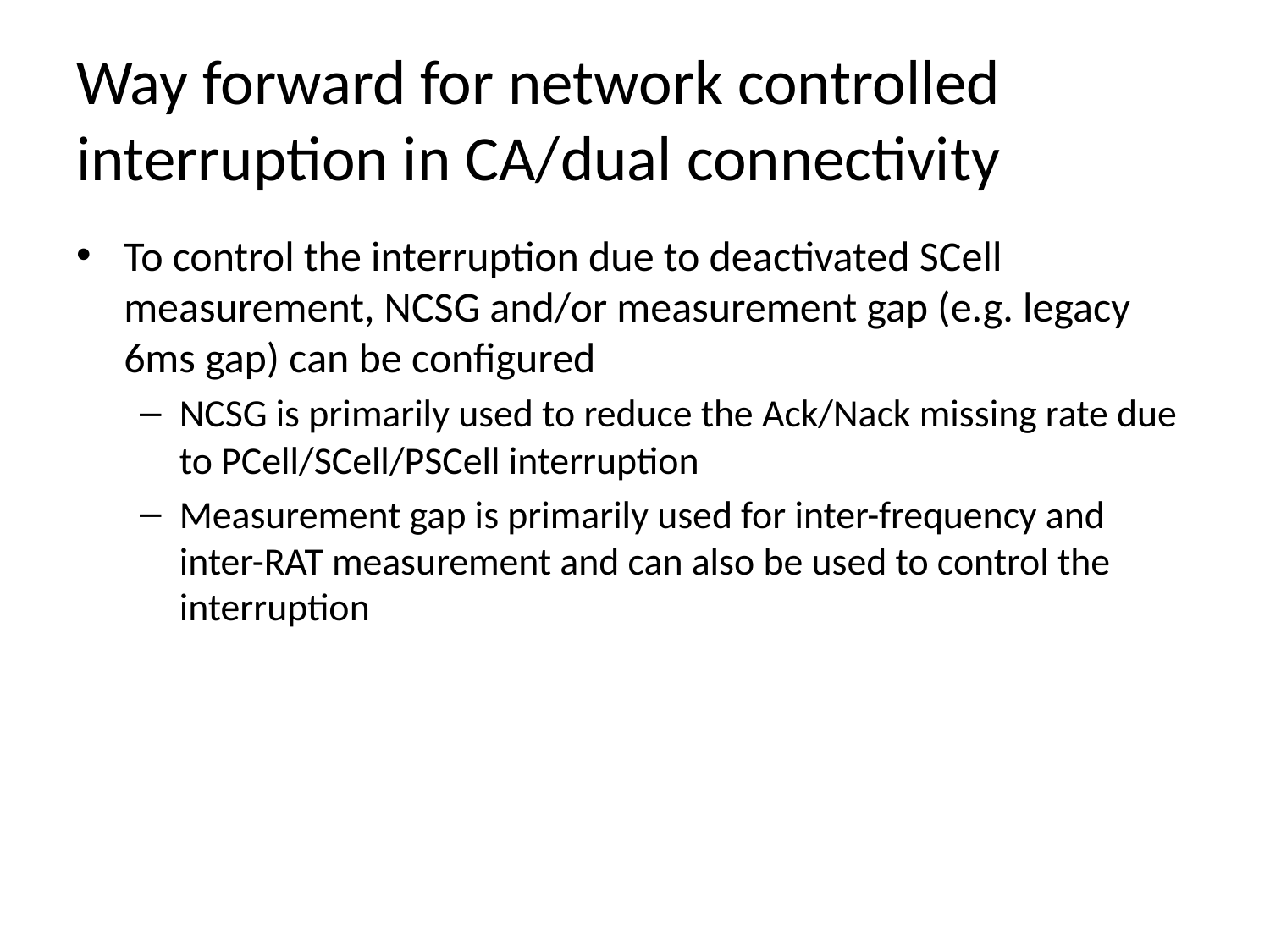

# Way forward for network controlled interruption in CA/dual connectivity
To control the interruption due to deactivated SCell measurement, NCSG and/or measurement gap (e.g. legacy 6ms gap) can be configured
NCSG is primarily used to reduce the Ack/Nack missing rate due to PCell/SCell/PSCell interruption
Measurement gap is primarily used for inter-frequency and inter-RAT measurement and can also be used to control the interruption